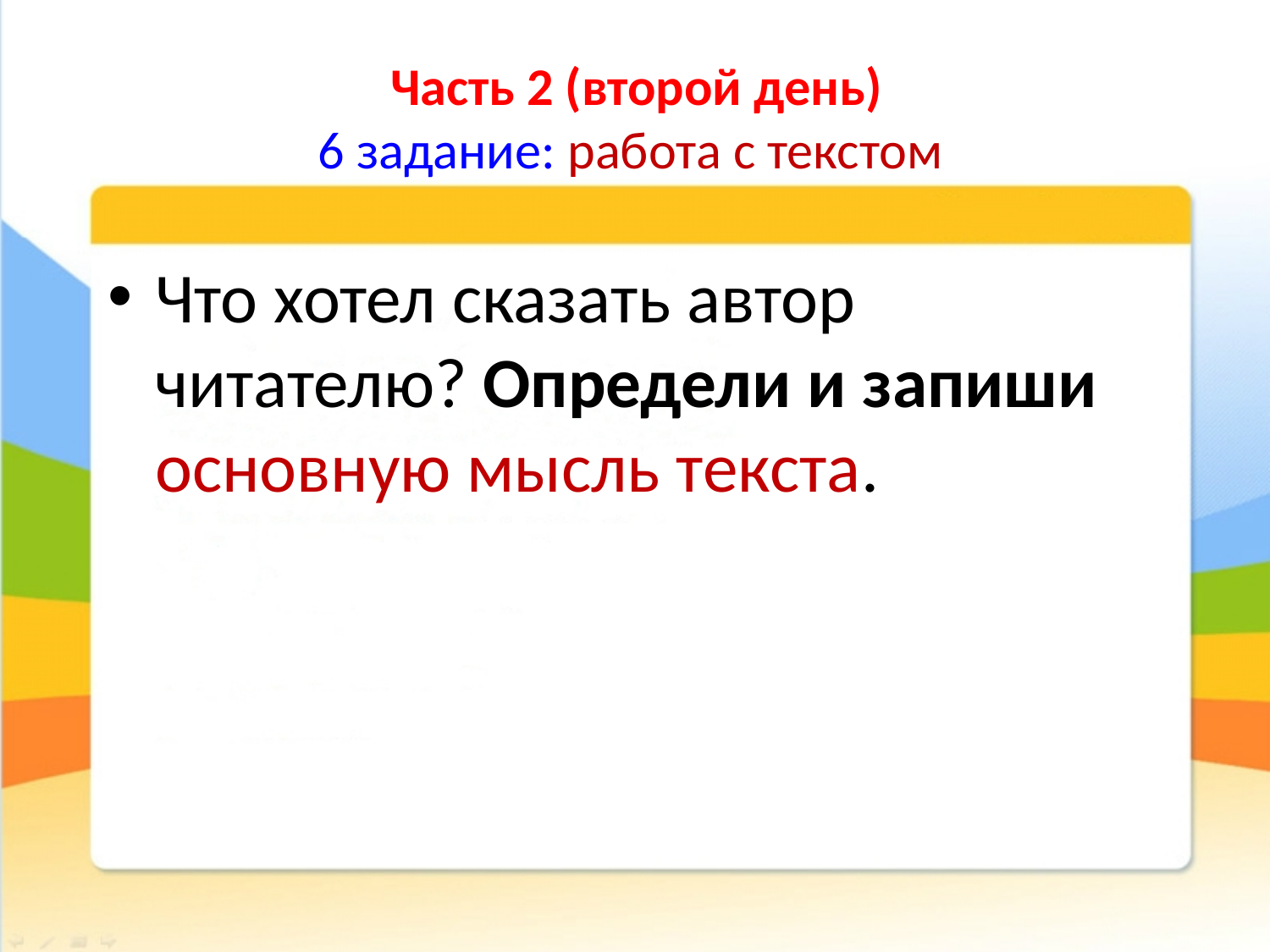

# Часть 2 (второй день) 6 задание: работа с текстом
Что хотел сказать автор читателю? Определи и запиши основную мысль текста.